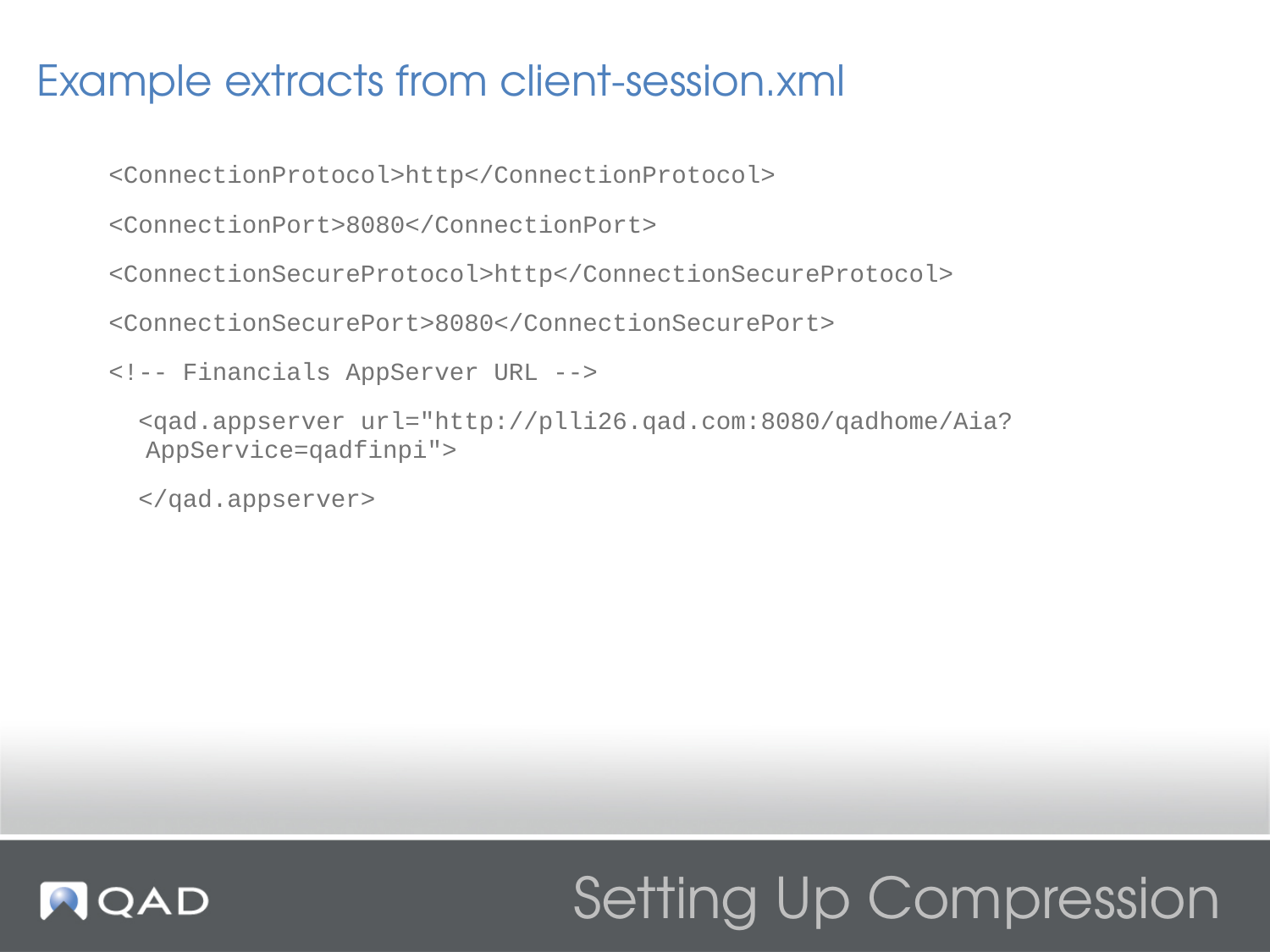

Example extracts from client-session.xml
<ConnectionProtocol>http</ConnectionProtocol>
<ConnectionPort>8080</ConnectionPort>
<ConnectionSecureProtocol>http</ConnectionSecureProtocol>
<ConnectionSecurePort>8080</ConnectionSecurePort>
<!-- Financials AppServer URL -->
  <qad.appserver url="http://plli26.qad.com:8080/qadhome/Aia?AppService=qadfinpi">
  </qad.appserver>

# Setting Up Compression